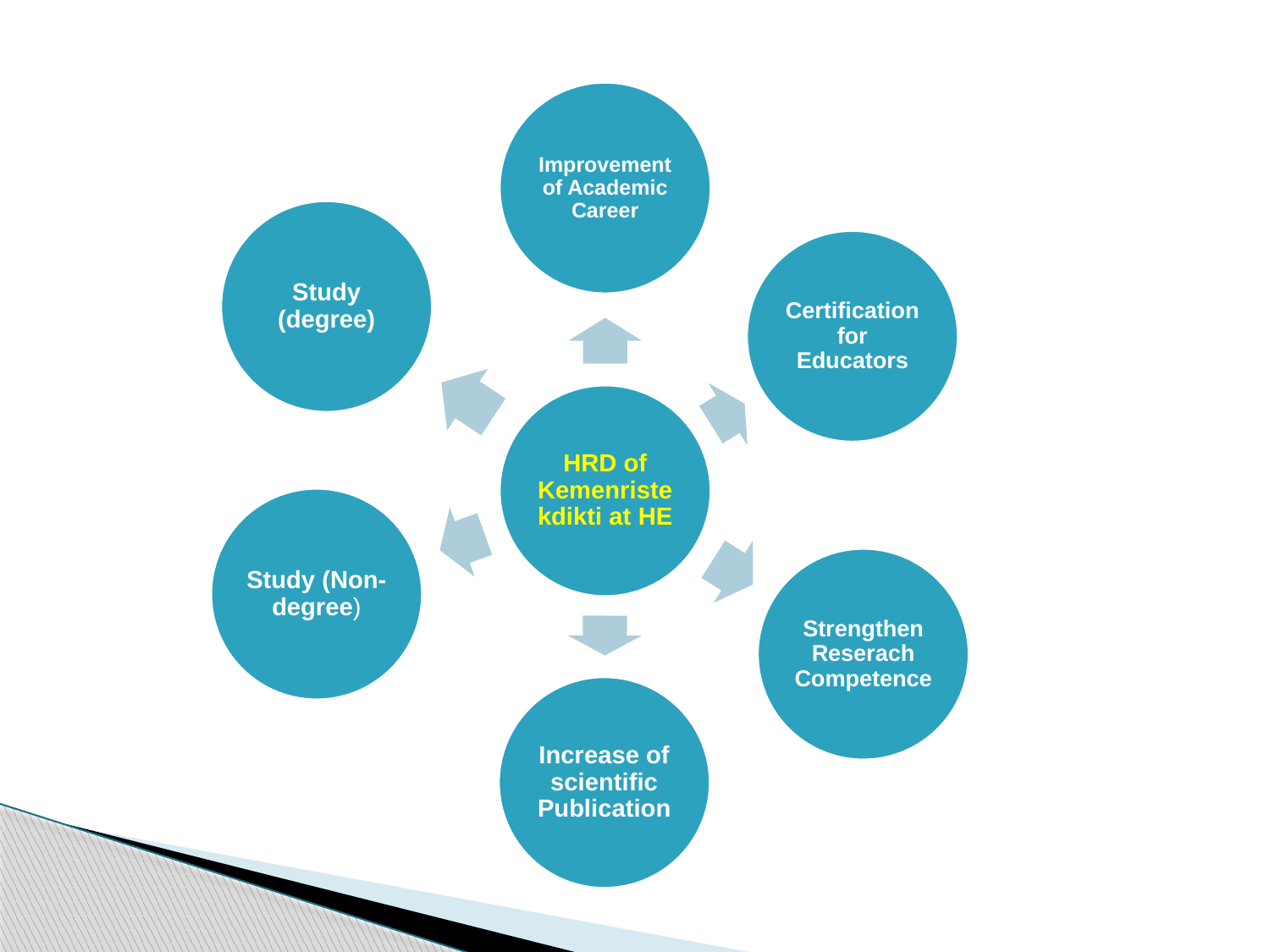

HRD of Kemenristekdikti at HE

Improvement of Academic Career

Strengthen Reserach Competence

Study (Non-degree)

Increase of scientific Publication

Study (degree)

Certification for Educators